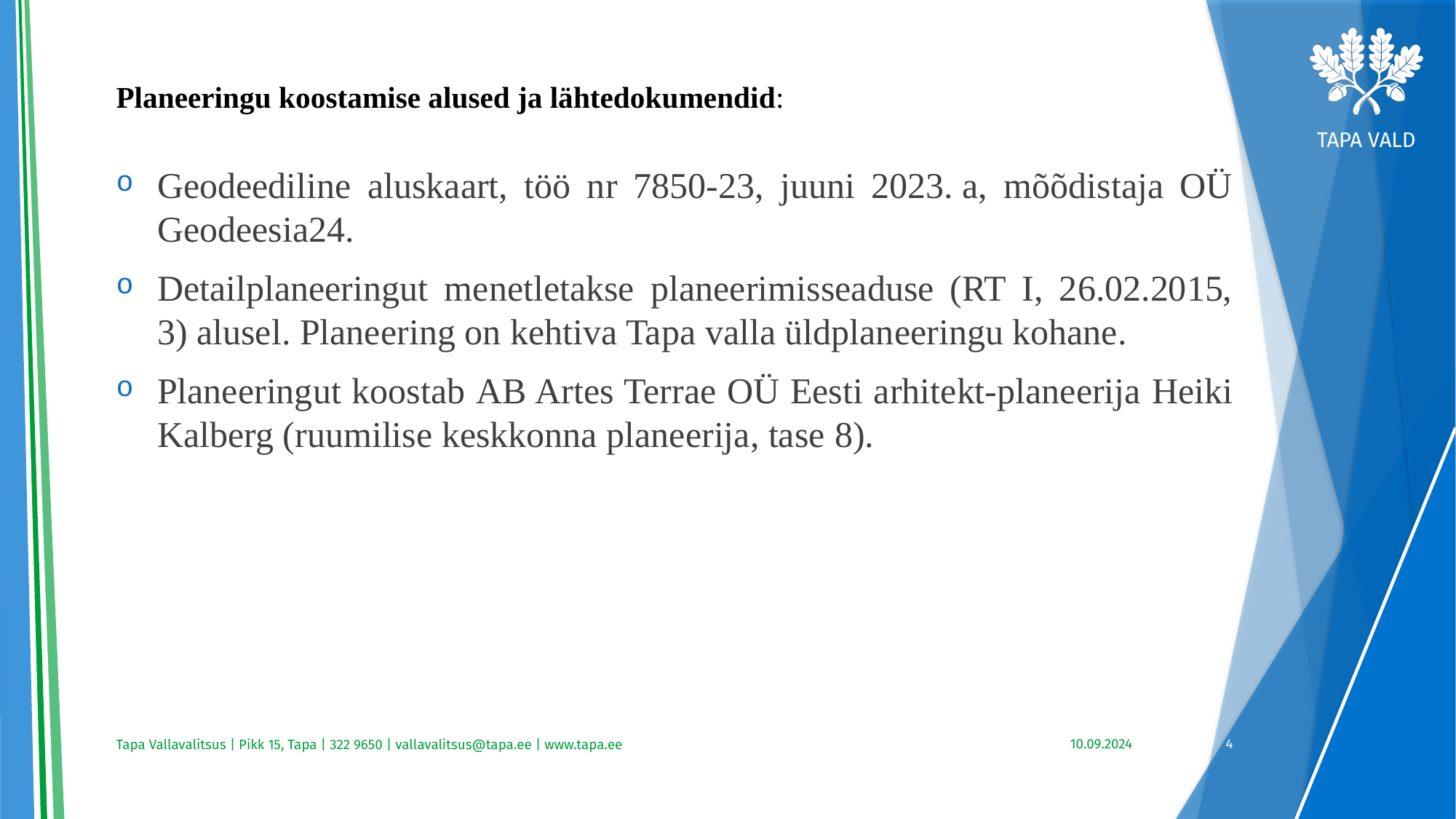

# Planeeringu koostamise alused ja lähtedokumendid:
Geodeediline aluskaart, töö nr 7850-23, juuni 2023. a, mõõdistaja OÜ Geodeesia24.
Detailplaneeringut menetletakse planeerimisseaduse (RT I, 26.02.2015, 3) alusel. Planeering on kehtiva Tapa valla üldplaneeringu kohane.
Planeeringut koostab AB Artes Terrae OÜ Eesti arhitekt-planeerija Heiki Kalberg (ruumilise keskkonna planeerija, tase 8).

10.09.2024
4
Tapa Vallavalitsus | Pikk 15, Tapa | 322 9650 | vallavalitsus@tapa.ee | www.tapa.ee